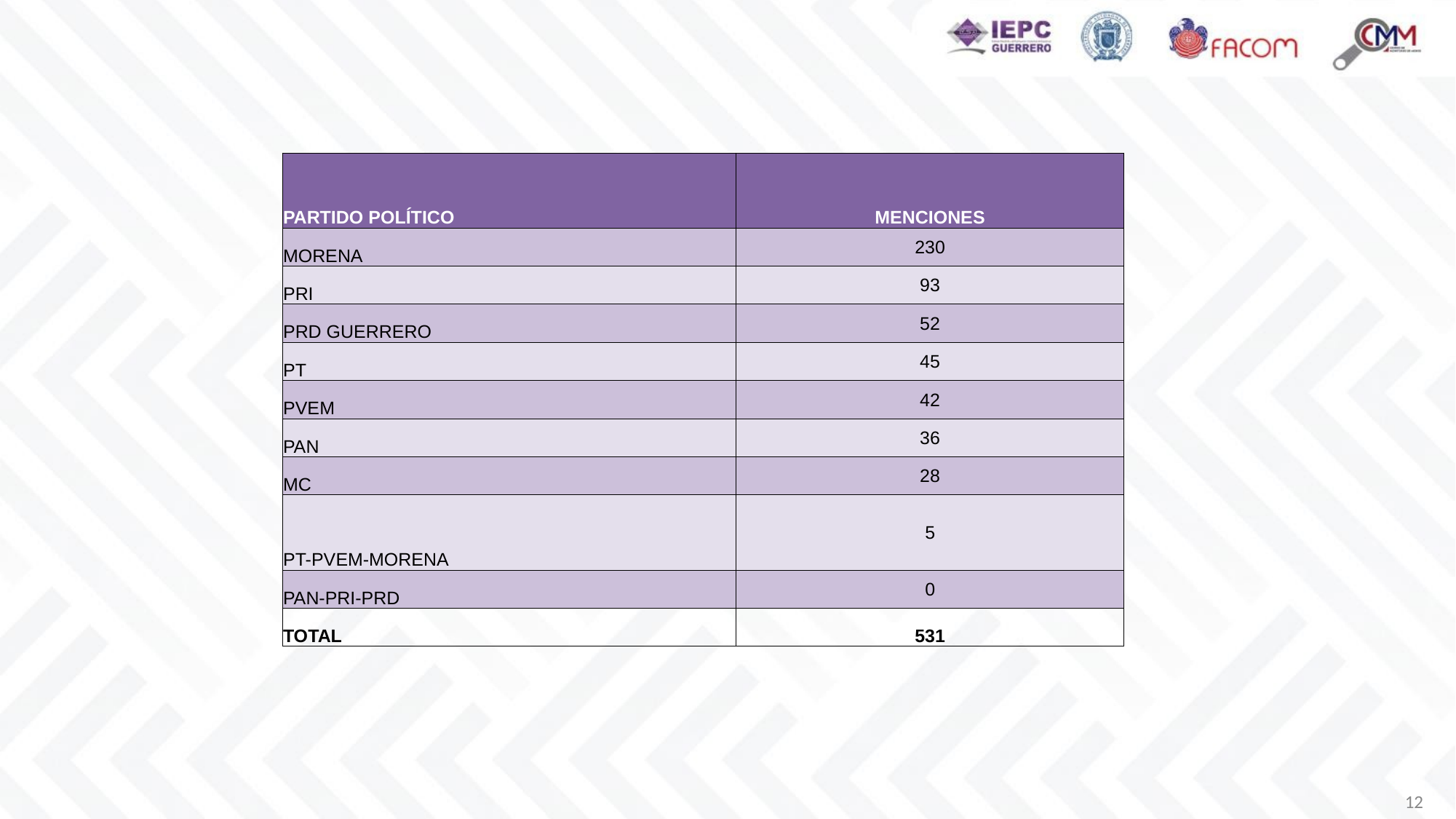

| PARTIDO POLÍTICO | MENCIONES |
| --- | --- |
| MORENA | 230 |
| PRI | 93 |
| PRD GUERRERO | 52 |
| PT | 45 |
| PVEM | 42 |
| PAN | 36 |
| MC | 28 |
| PT-PVEM-MORENA | 5 |
| PAN-PRI-PRD | 0 |
| TOTAL | 531 |
12